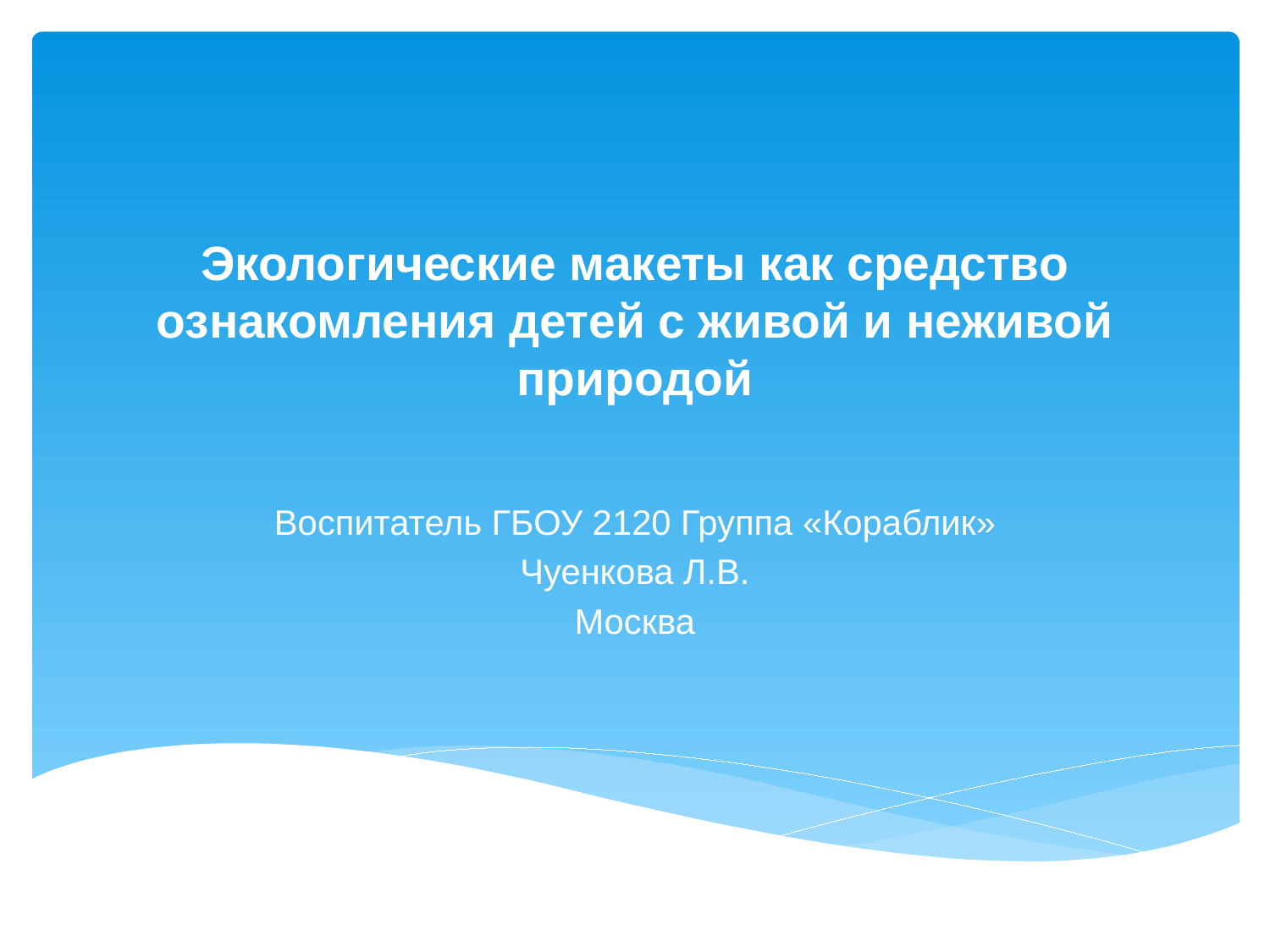

# Экологические макеты как средство ознакомления детей с живой и неживой природой
Воспитатель ГБОУ 2120 Группа «Кораблик»
Чуенкова Л.В.
Москва